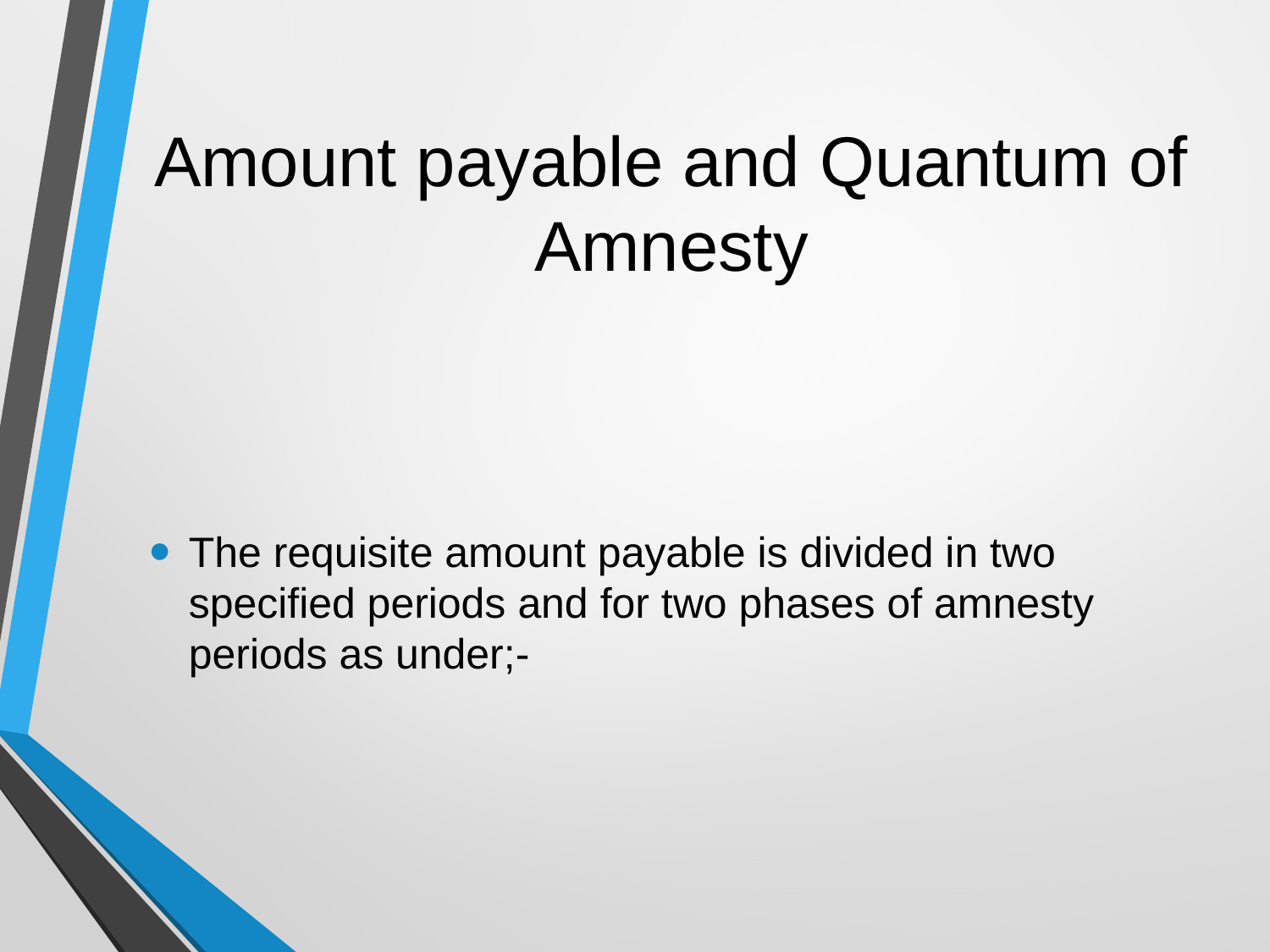

# Amount payable and Quantum of Amnesty
The requisite amount payable is divided in two specified periods and for two phases of amnesty periods as under;-